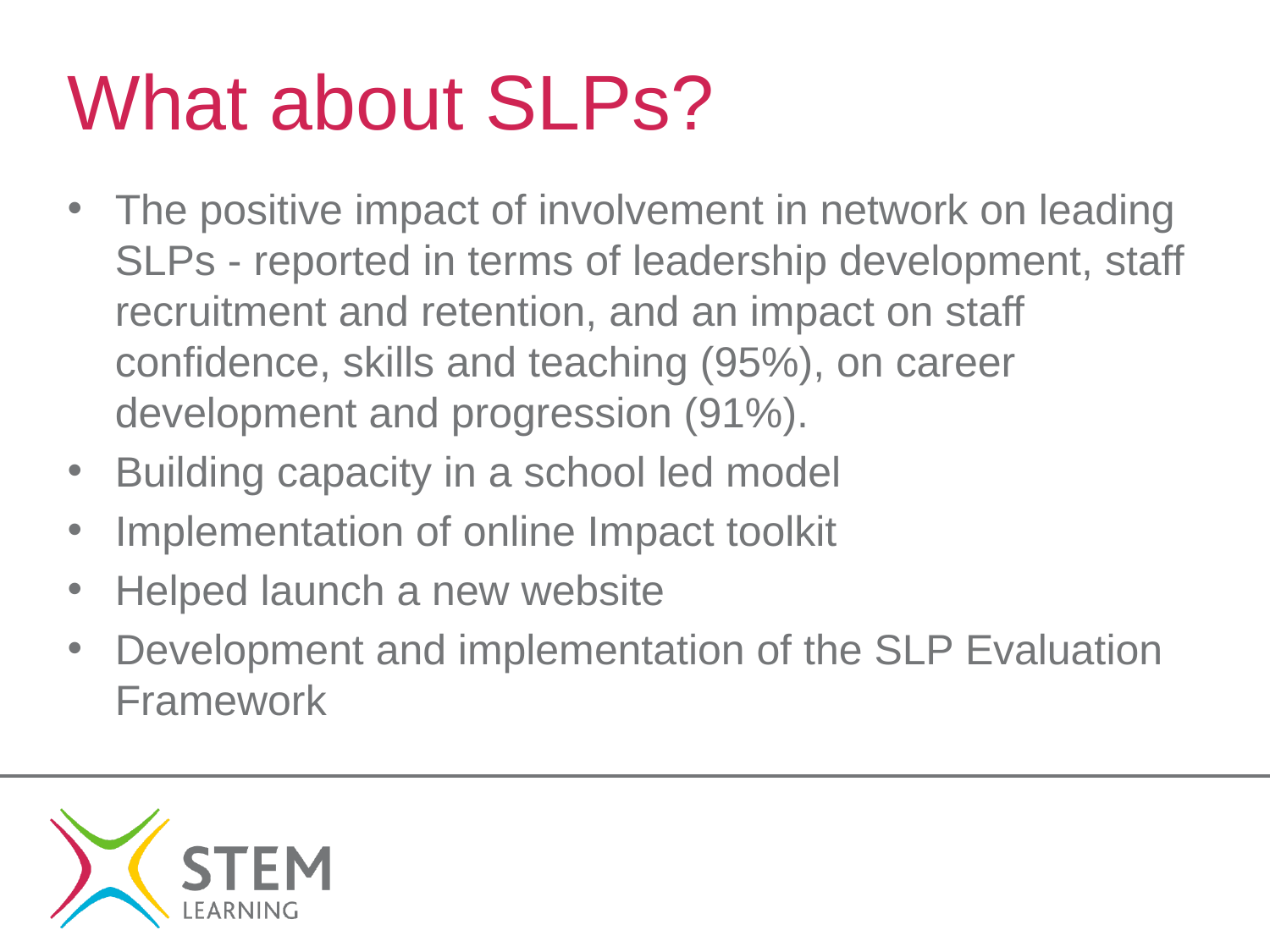

# What about SLPs?
The positive impact of involvement in network on leading SLPs - reported in terms of leadership development, staff recruitment and retention, and an impact on staff confidence, skills and teaching (95%), on career development and progression (91%).
Building capacity in a school led model
Implementation of online Impact toolkit
Helped launch a new website
Development and implementation of the SLP Evaluation Framework